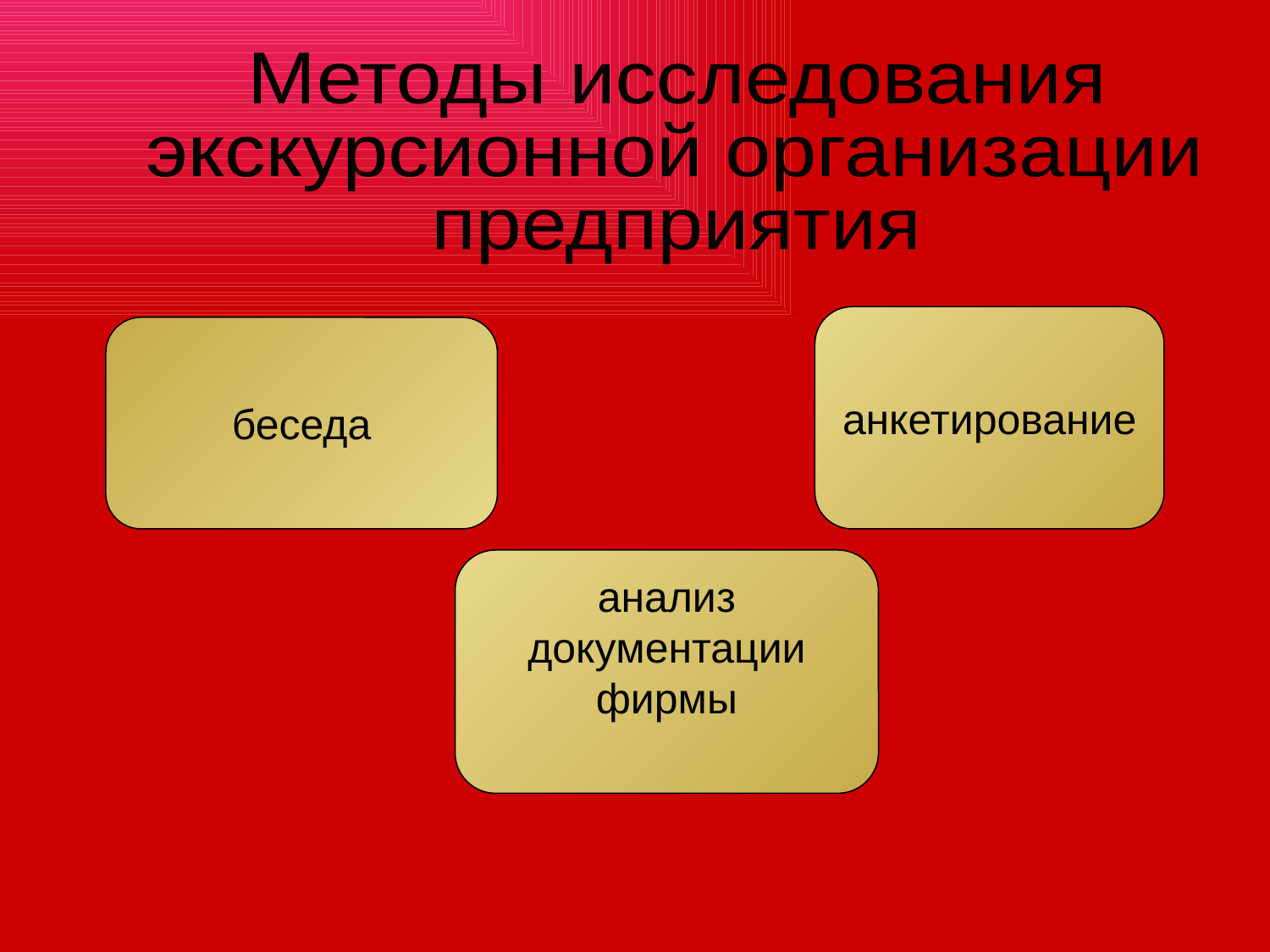

Методы исследования
экскурсионной организации
предприятия
анкетирование
беседа

анализ
документации
фирмы